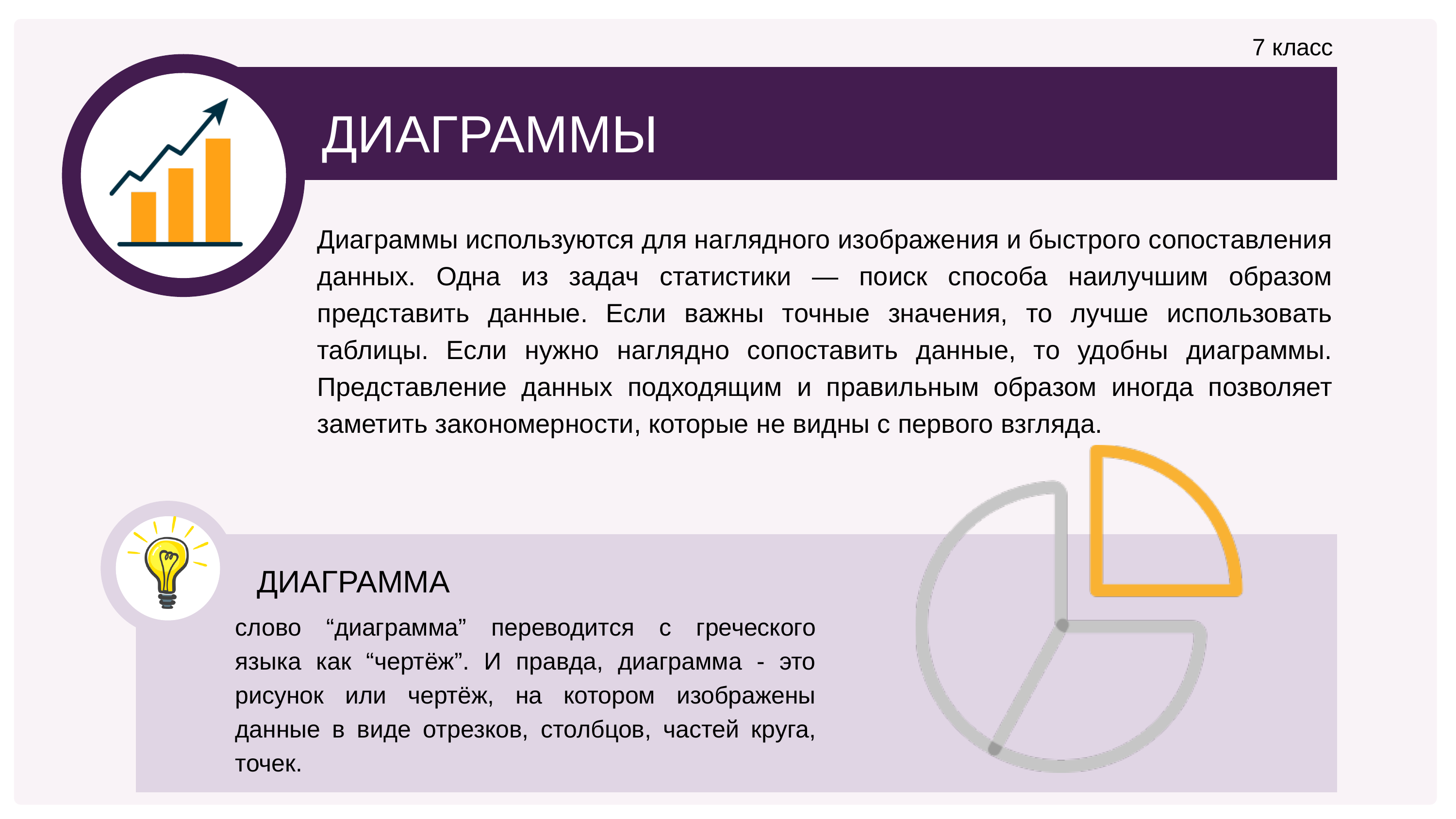

7 класс

ДИАГРАММЫ

Диаграммы используются для наглядного изображения и быстрого сопоставления данных. Одна из задач статистики — поиск способа наилучшим образом представить данные. Если важны точные значения, то лучше использовать таблицы. Если нужно наглядно сопоставить данные, то удобны диаграммы. Представление данных подходящим и правильным образом иногда позволяет заметить закономерности, которые не видны с первого взгляда.

ДИАГРАММА
слово “диаграмма” переводится с греческого языка как “чертёж”. И правда, диаграмма - это рисунок или чертёж, на котором изображены данные в виде отрезков, столбцов, частей круга, точек.